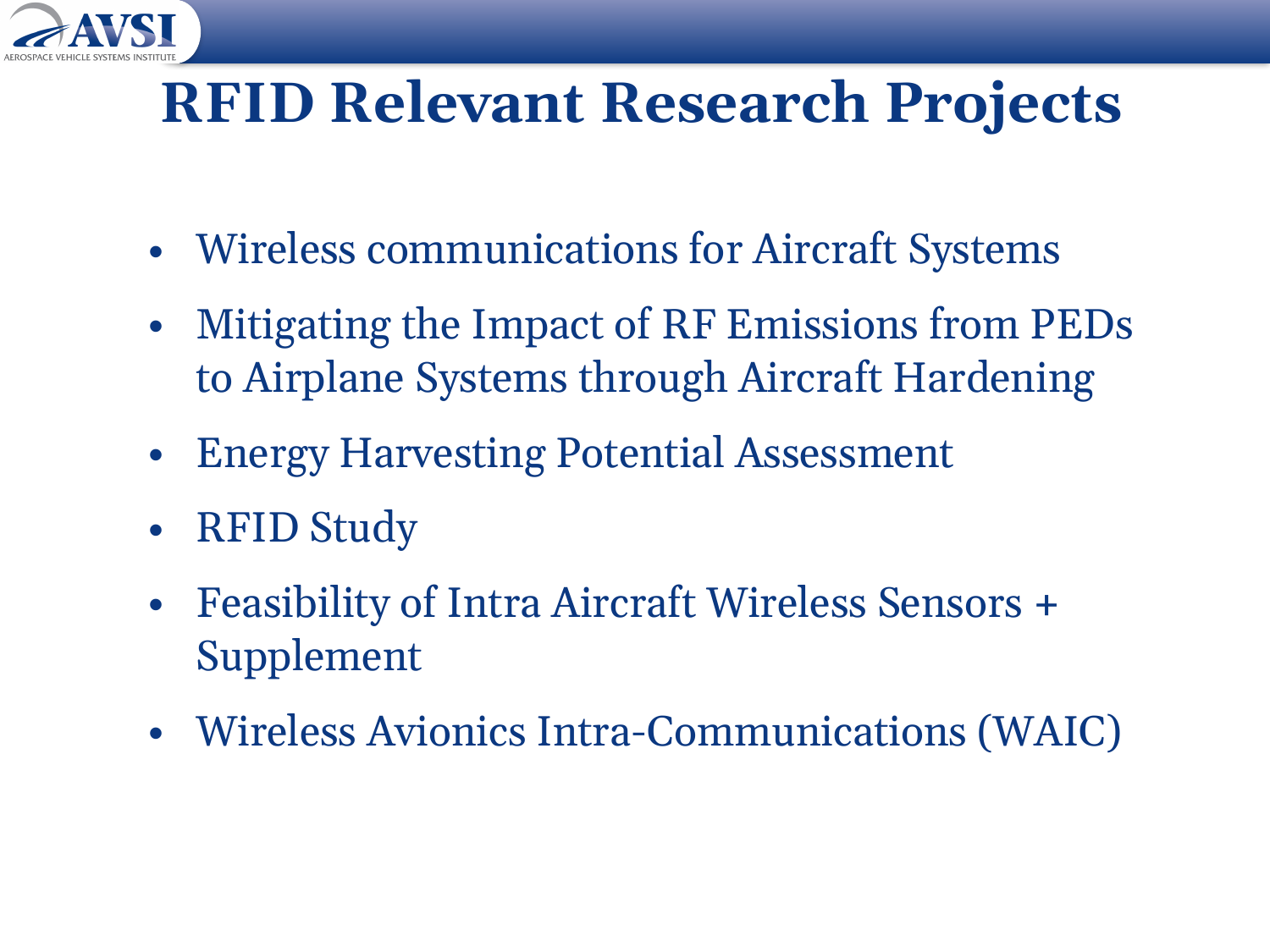

RFID Relevant Research Projects

Wireless communications for Aircraft Systems
Mitigating the Impact of RF Emissions from PEDs to Airplane Systems through Aircraft Hardening
Energy Harvesting Potential Assessment
RFID Study
Feasibility of Intra Aircraft Wireless Sensors + Supplement
Wireless Avionics Intra-Communications (WAIC)